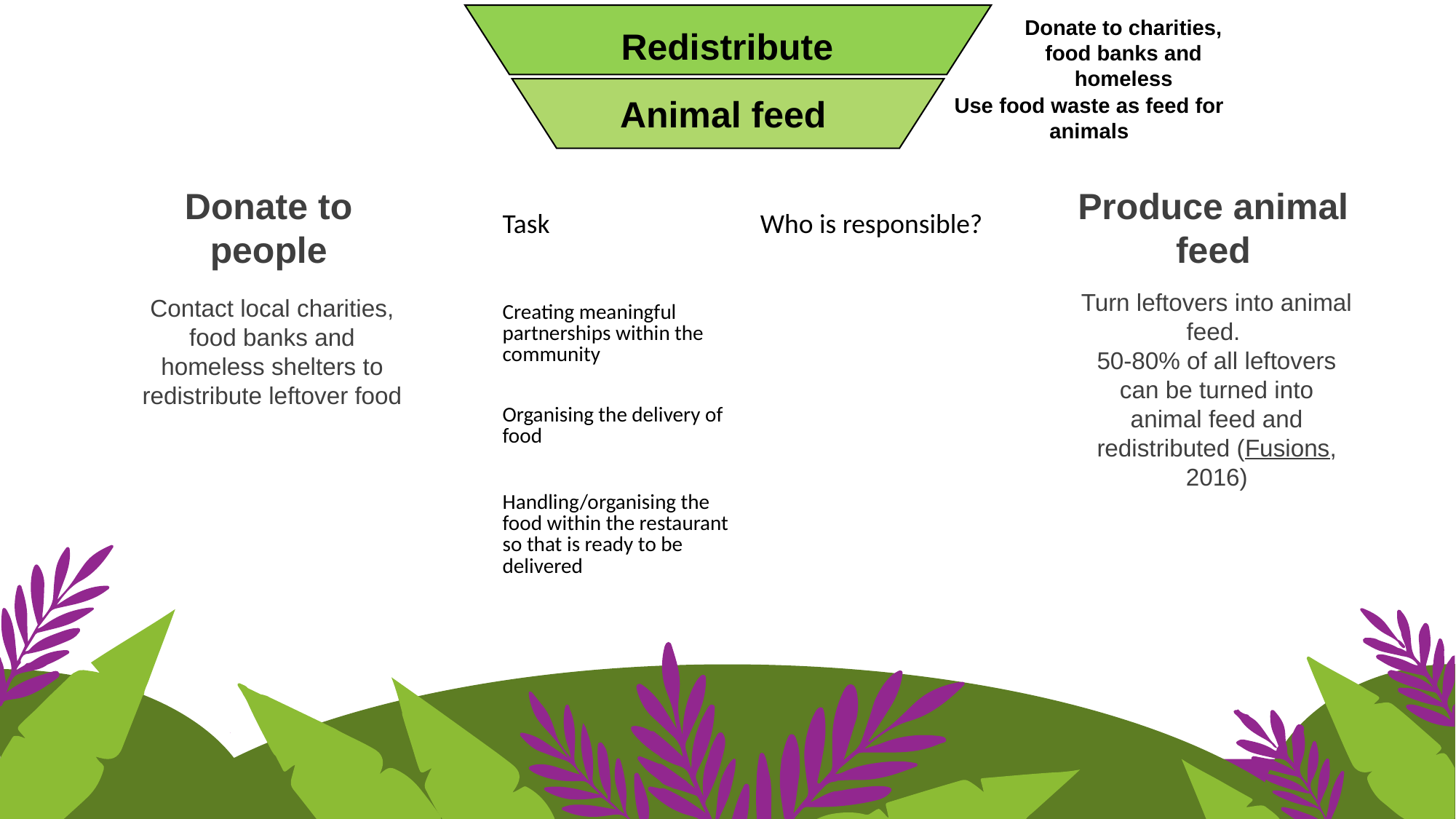

Donate to charities, food banks and homeless
Redistribute

Animal feed
Use food waste as feed for animals
Donate to people
Produce animal feed
| Task | Who is responsible? |
| --- | --- |
| Creating meaningful partnerships within the community |  |
| Organising the delivery of food |  |
| Handling/organising the food within the restaurant so that is ready to be delivered |  |
Turn leftovers into animal feed.
50-80% of all leftovers can be turned into animal feed and redistributed (Fusions, 2016)
Contact local charities, food banks and homeless shelters to redistribute leftover food